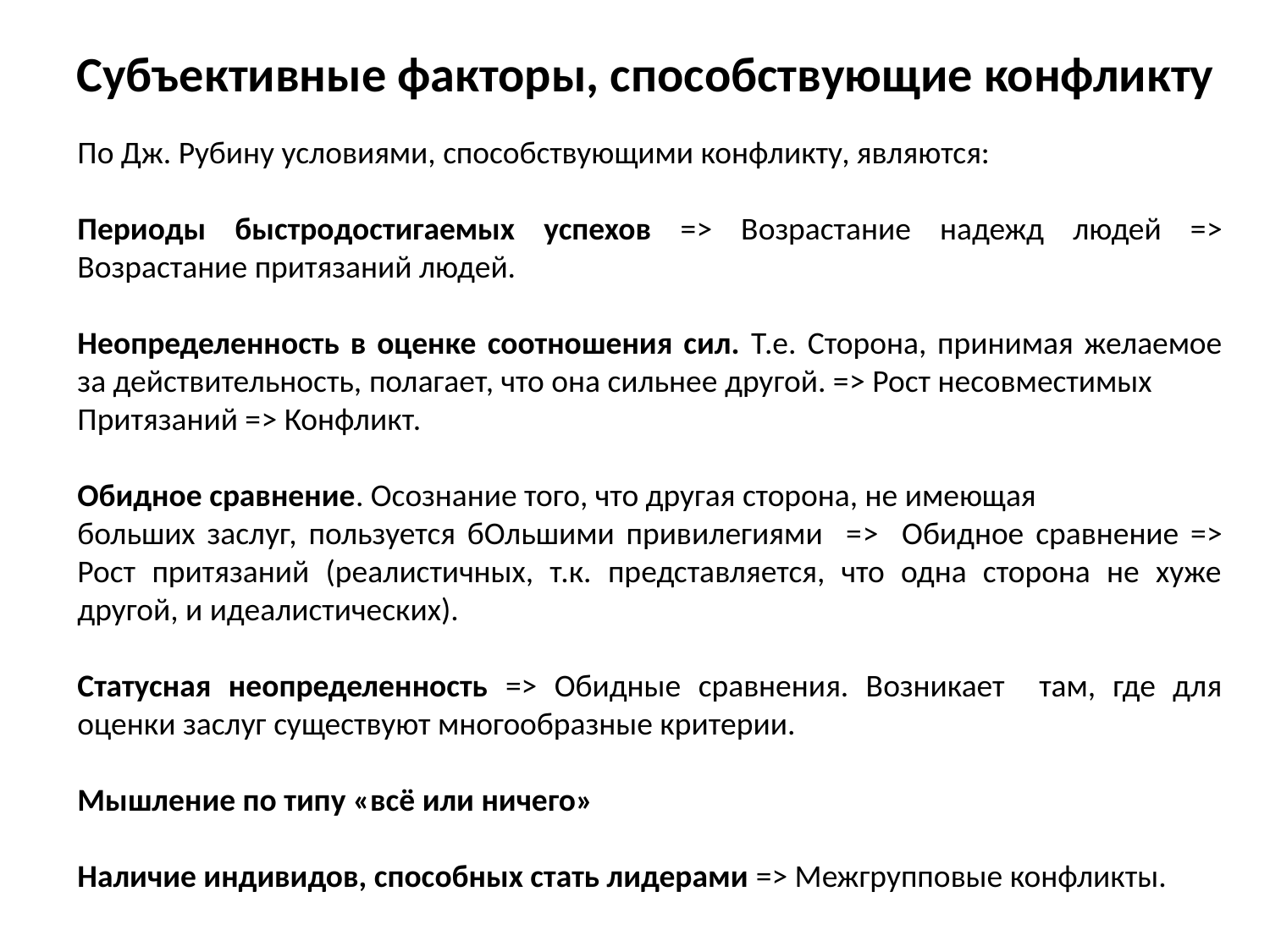

Субъективные факторы, способствующие конфликту
По Дж. Рубину условиями, способствующими конфликту, являются:

Периоды быстродостигаемых успехов => Возрастание надежд людей => Возрастание притязаний людей.

Неопределенность в оценке соотношения сил. Т.е. Сторона, принимая желаемое за действительность, полагает, что она сильнее другой. => Рост несовместимых
Притязаний => Конфликт.

Обидное сравнение. Осознание того, что другая сторона, не имеющая
больших заслуг, пользуется бОльшими привилегиями  =>  Обидное сравнение => Рост притязаний (реалистичных, т.к. представляется, что одна сторона не хуже другой, и идеалистических).

Статусная неопределенность => Обидные сравнения. Возникает  там, где для оценки заслуг существуют многообразные критерии.

Мышление по типу «всё или ничего»

Наличие индивидов, способных стать лидерами => Межгрупповые конфликты.